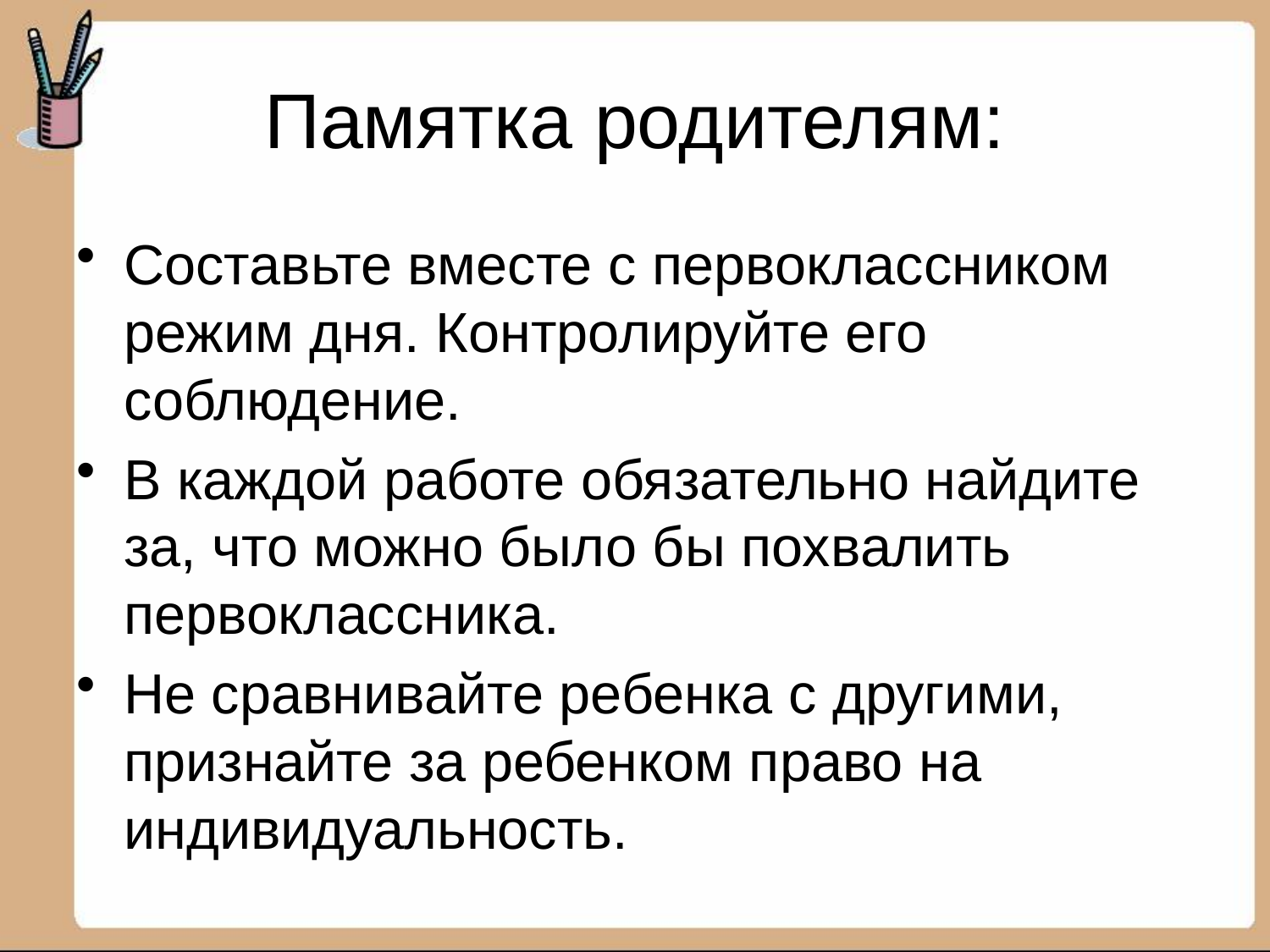

# Памятка родителям:
Составьте вместе с первоклассником режим дня. Контролируйте его соблюдение.
В каждой работе обязательно найдите за, что можно было бы похвалить первоклассника.
Не сравнивайте ребенка с другими, признайте за ребенком право на индивидуальность.